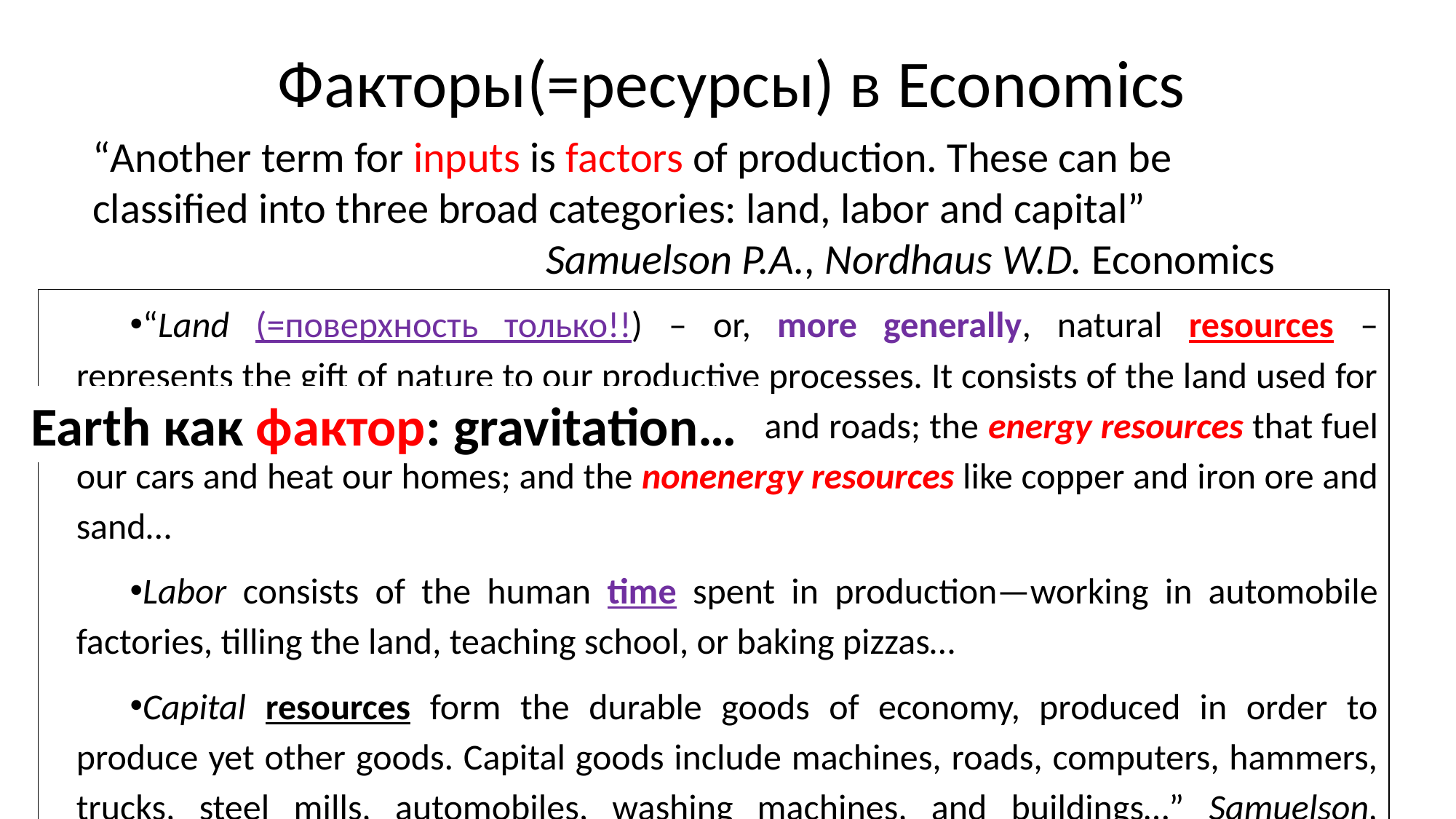

# Факторы(=ресурсы) в Economics
“Another term for inputs is factors of production. These can be classified into three broad categories: land, labor and capital”
 Samuelson P.A., Nordhaus W.D. Economics
“Land (=поверхность только!!) – or, more generally, natural resources – represents the gift of nature to our productive processes. It consists of the land used for farming or for underpinning houses, factories, and roads; the energy resources that fuel our cars and heat our homes; and the nonenergy resources like copper and iron ore and sand…
Labor consists of the human time spent in production—working in automobile factories, tilling the land, teaching school, or baking pizzas…
Capital resources form the durable goods of economy, produced in order to produce yet other goods. Capital goods include machines, roads, computers, hammers, trucks, steel mills, automobiles, washing machines, and buildings…” Samuelson, Nordhaus
Earth как фактор: gravitation…